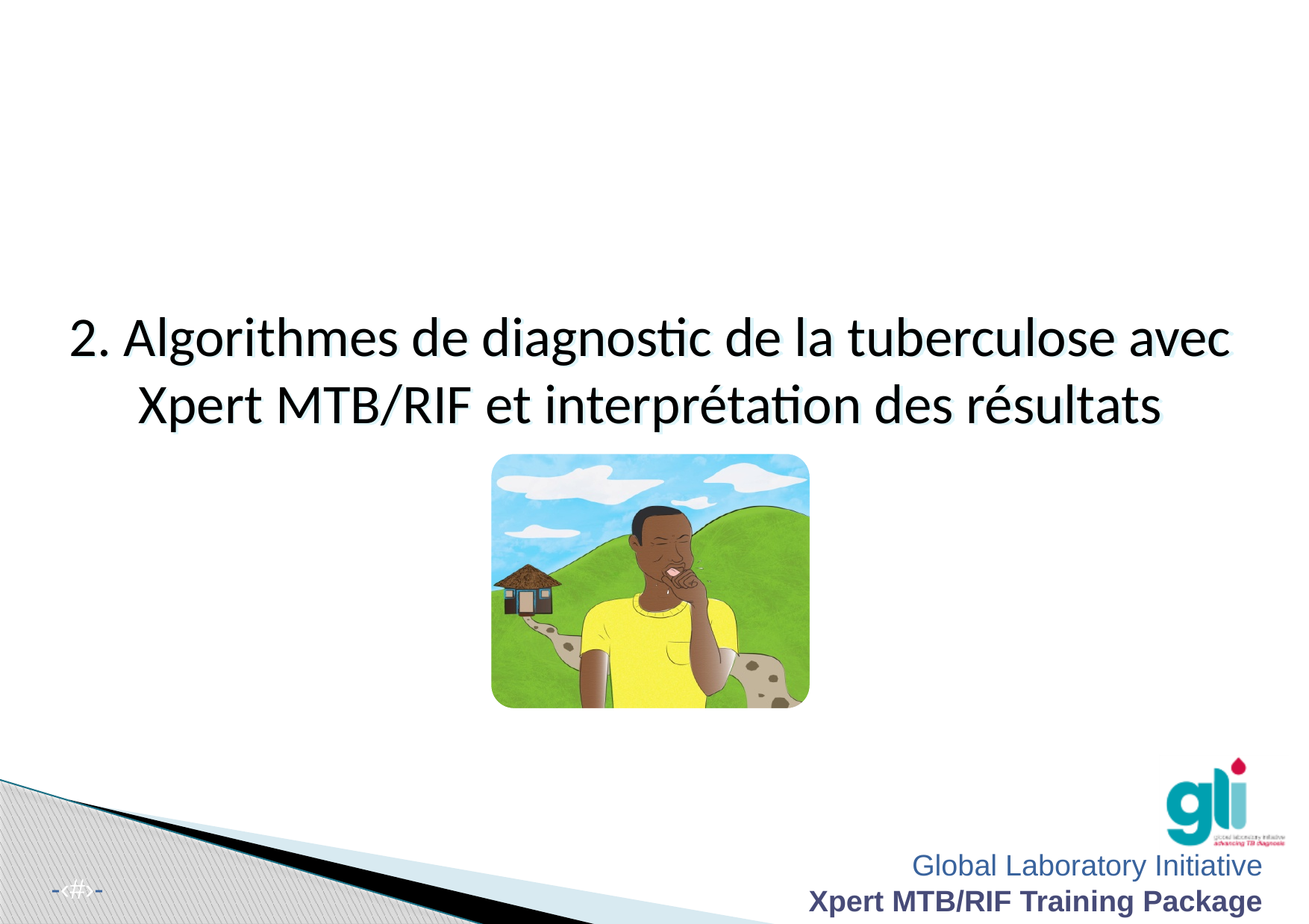

2. Algorithmes de diagnostic de la tuberculose avec Xpert MTB/RIF et interprétation des résultats